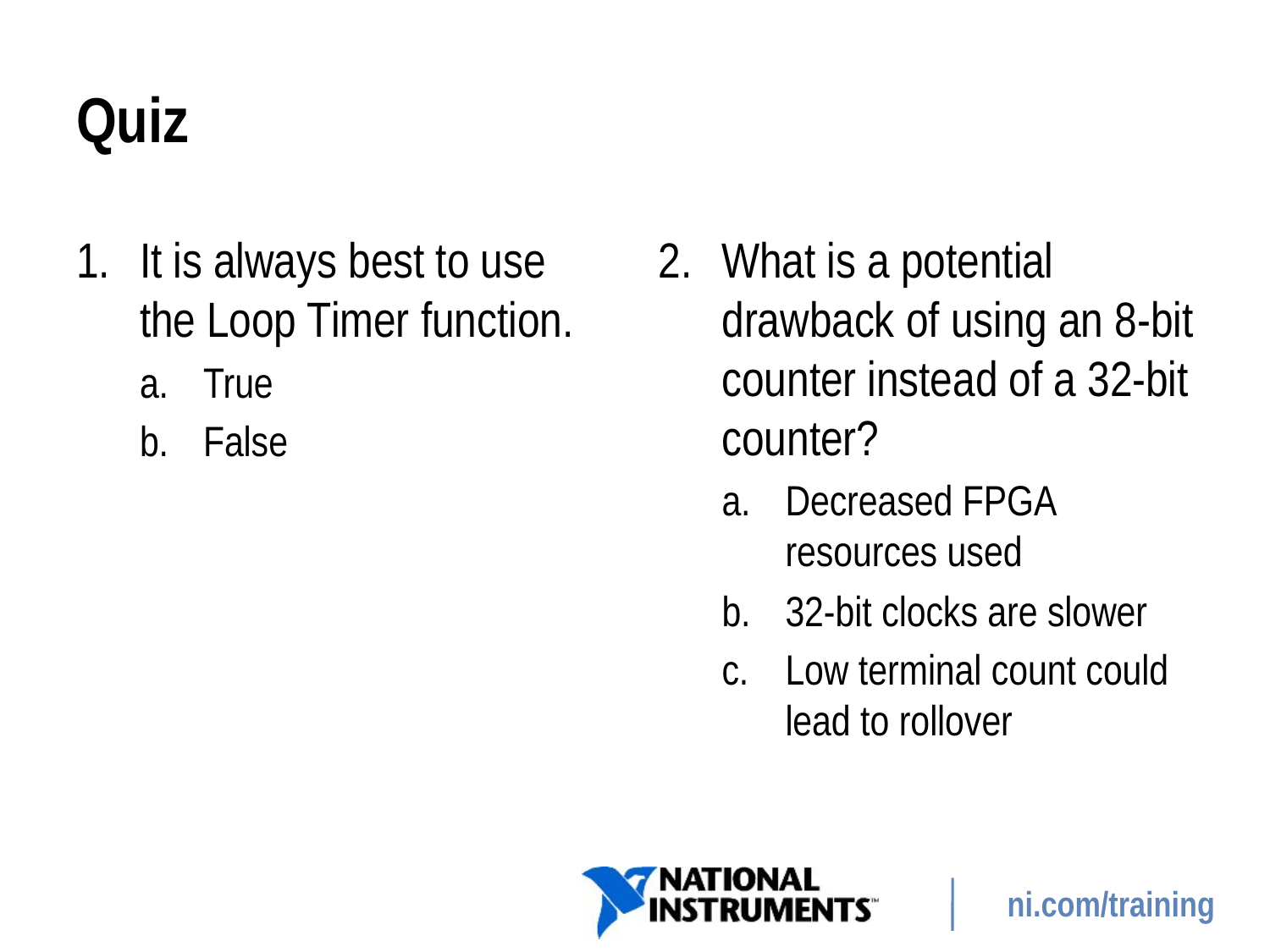

# Quiz
It is always best to use the Loop Timer function.
True
False
What is a potential drawback of using an 8-bit counter instead of a 32-bit counter?
Decreased FPGA resources used
32-bit clocks are slower
Low terminal count could lead to rollover